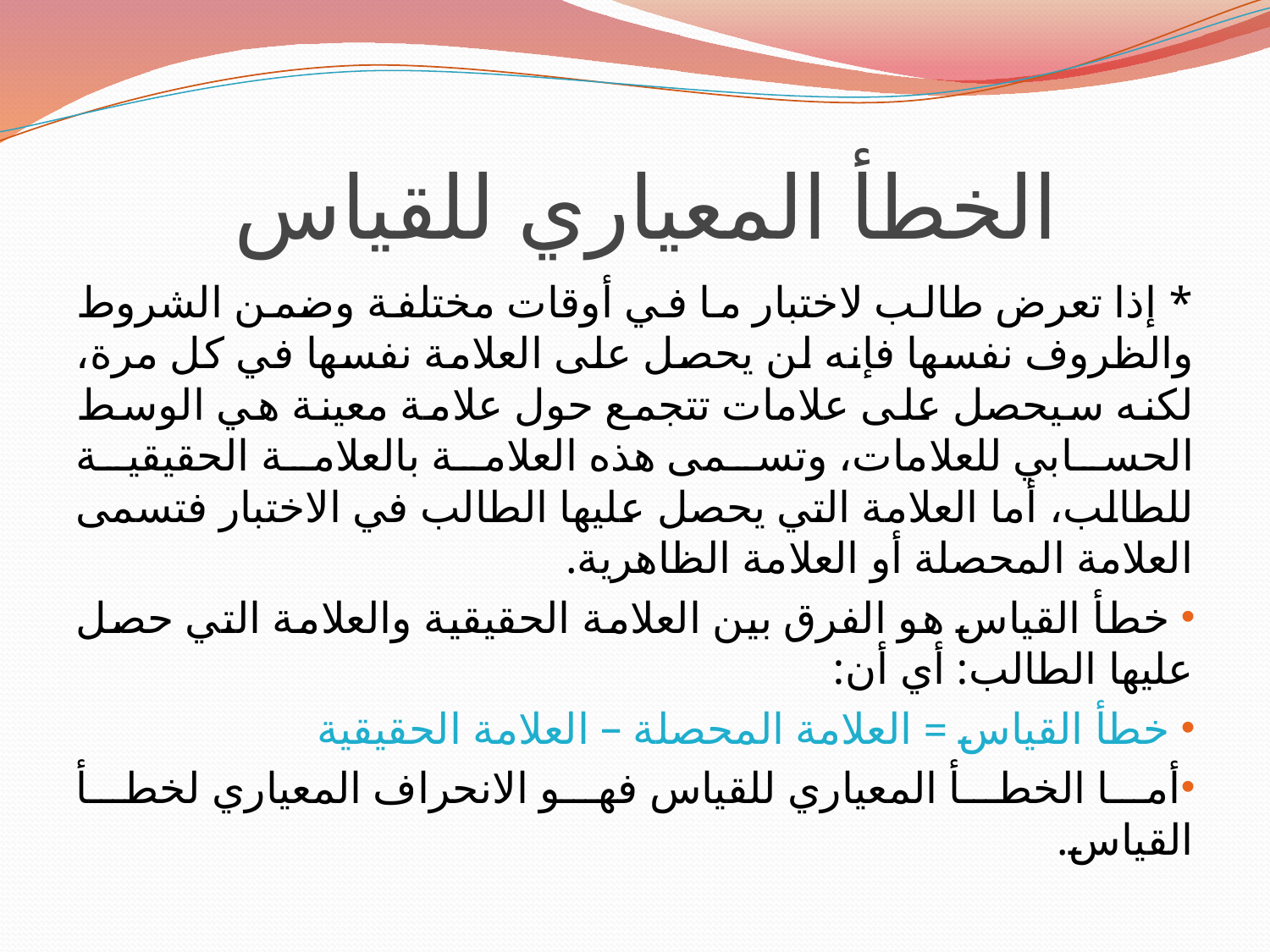

# الخطأ المعياري للقياس
* إذا تعرض طالب لاختبار ما في أوقات مختلفة وضمن الشروط والظروف نفسها فإنه لن يحصل على العلامة نفسها في كل مرة، لكنه سيحصل على علامات تتجمع حول علامة معينة هي الوسط الحسابي للعلامات، وتسمى هذه العلامة بالعلامة الحقيقية للطالب، أما العلامة التي يحصل عليها الطالب في الاختبار فتسمى العلامة المحصلة أو العلامة الظاهرية.
 خطأ القياس هو الفرق بين العلامة الحقيقية والعلامة التي حصل عليها الطالب: أي أن:
 خطأ القياس = العلامة المحصلة – العلامة الحقيقية
أما الخطأ المعياري للقياس فهو الانحراف المعياري لخطأ القياس.